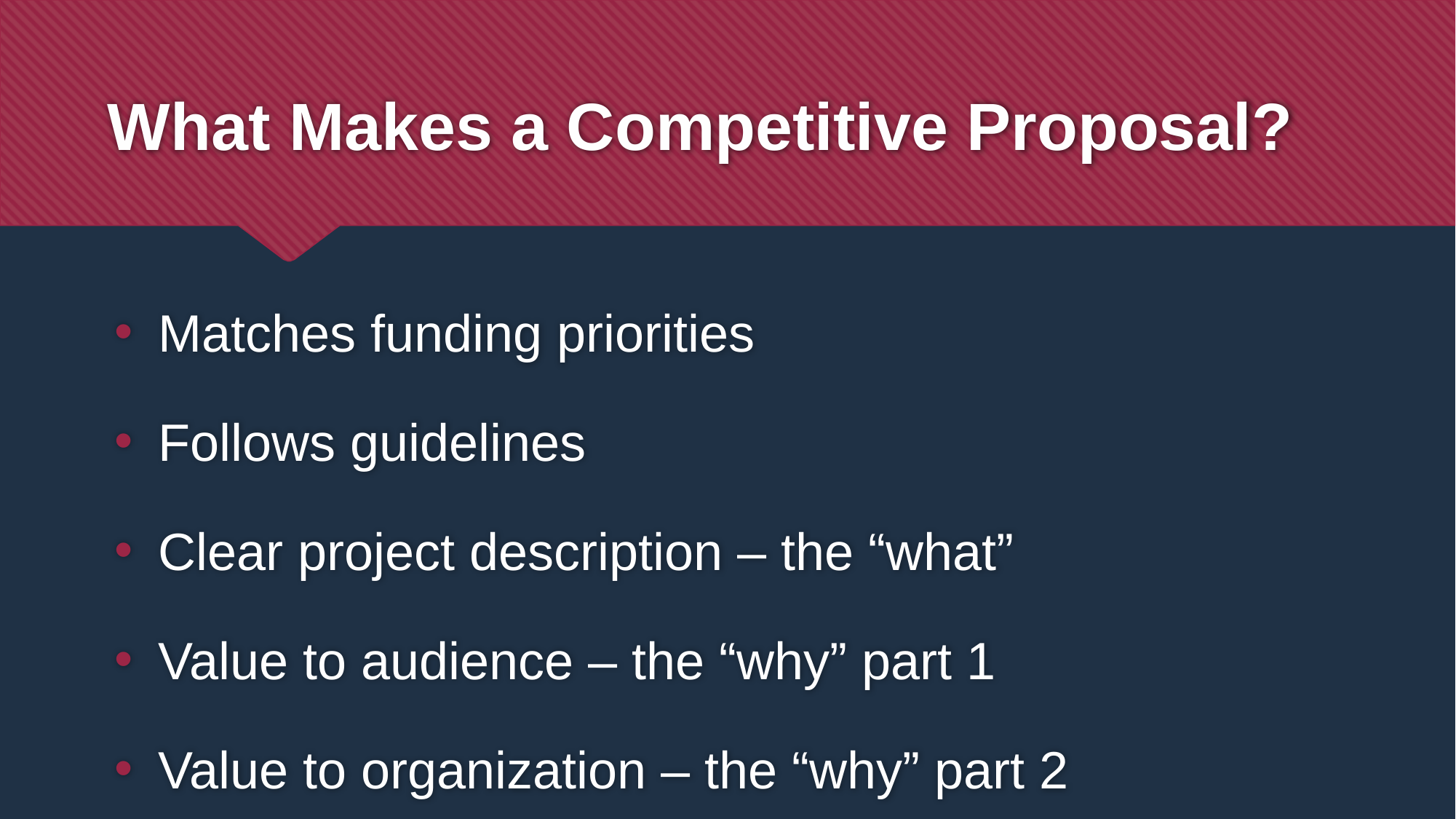

# What Makes a Competitive Proposal?
Matches funding priorities
Follows guidelines
Clear project description – the “what”
Value to audience – the “why” part 1
Value to organization – the “why” part 2